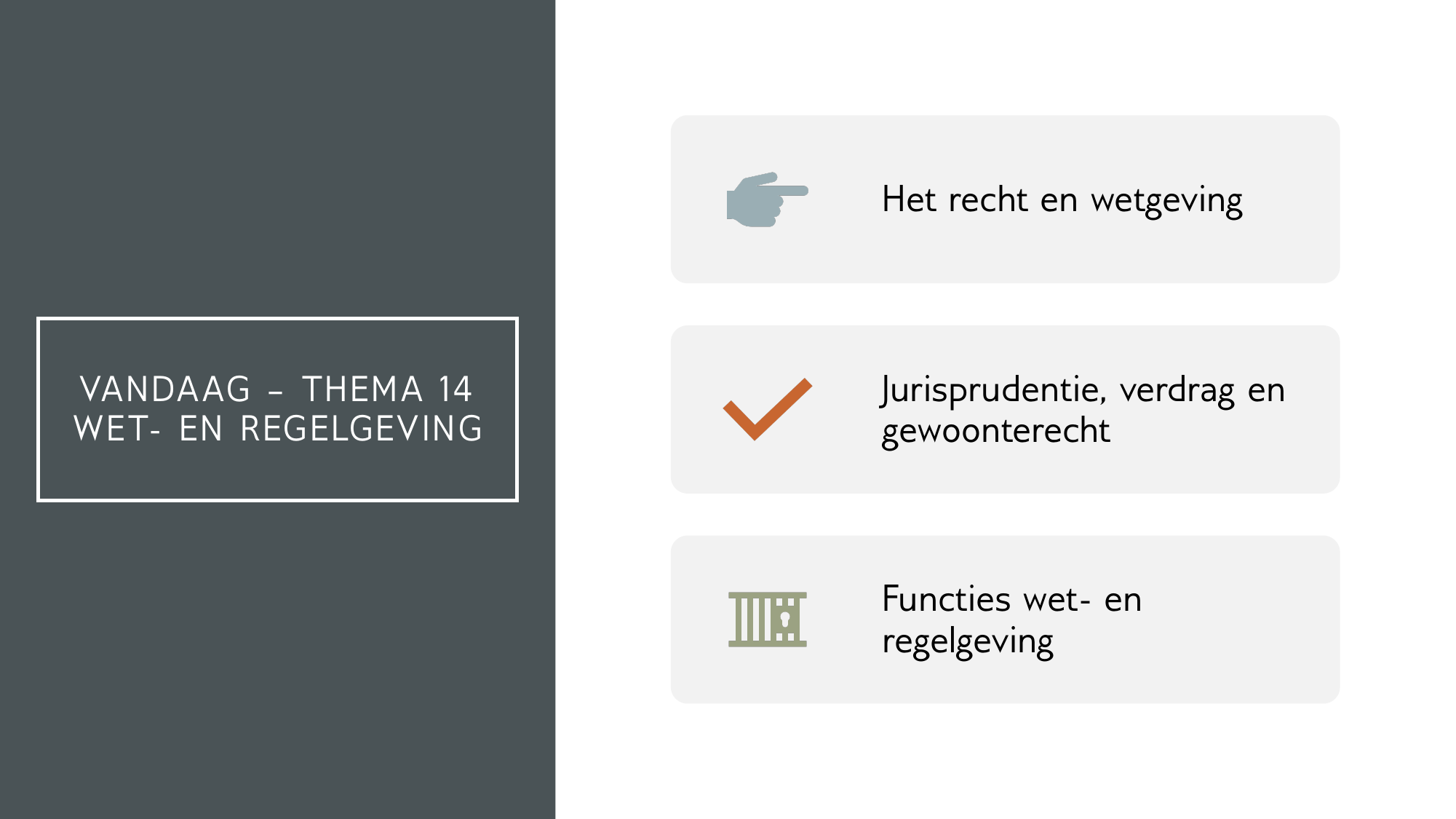

Het recht en wetgeving
Jurisprudentie, verdrag en gewoonterecht
Functies wet- en regelgeving
# Vandaag – thema 14 wet- en regelgeving